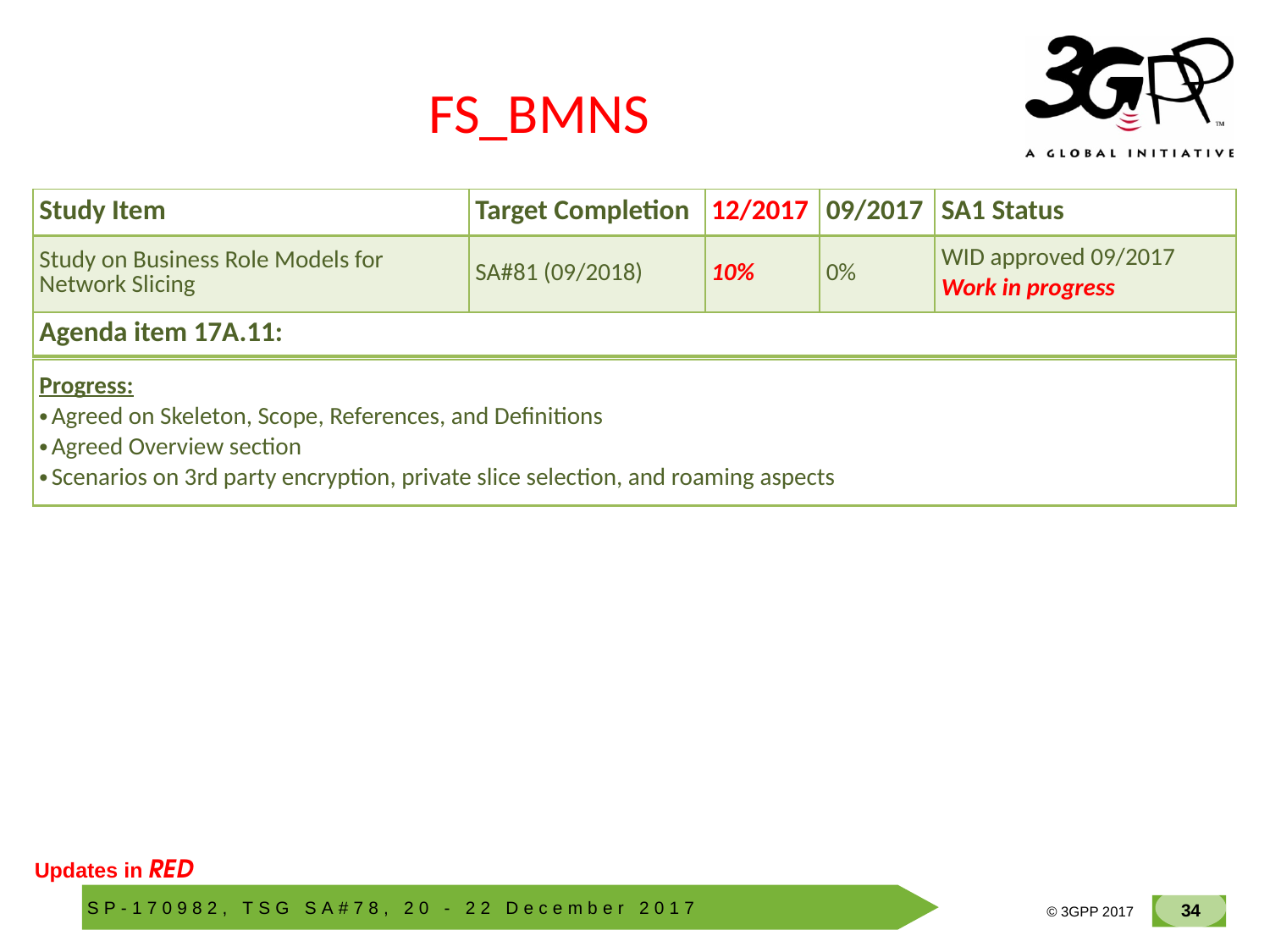

# FS_BMNS
| Study Item | Target Completion | 12/2017 | 09/2017 | SA1 Status |
| --- | --- | --- | --- | --- |
| Study on Business Role Models for Network Slicing | SA#81 (09/2018) | 10% | 0% | WID approved 09/2017 Work in progress |
| Agenda item 17A.11: |
| --- |
|  |
| Progress: Agreed on Skeleton, Scope, References, and Definitions Agreed Overview section Scenarios on 3rd party encryption, private slice selection, and roaming aspects |
| --- |
Updates in RED